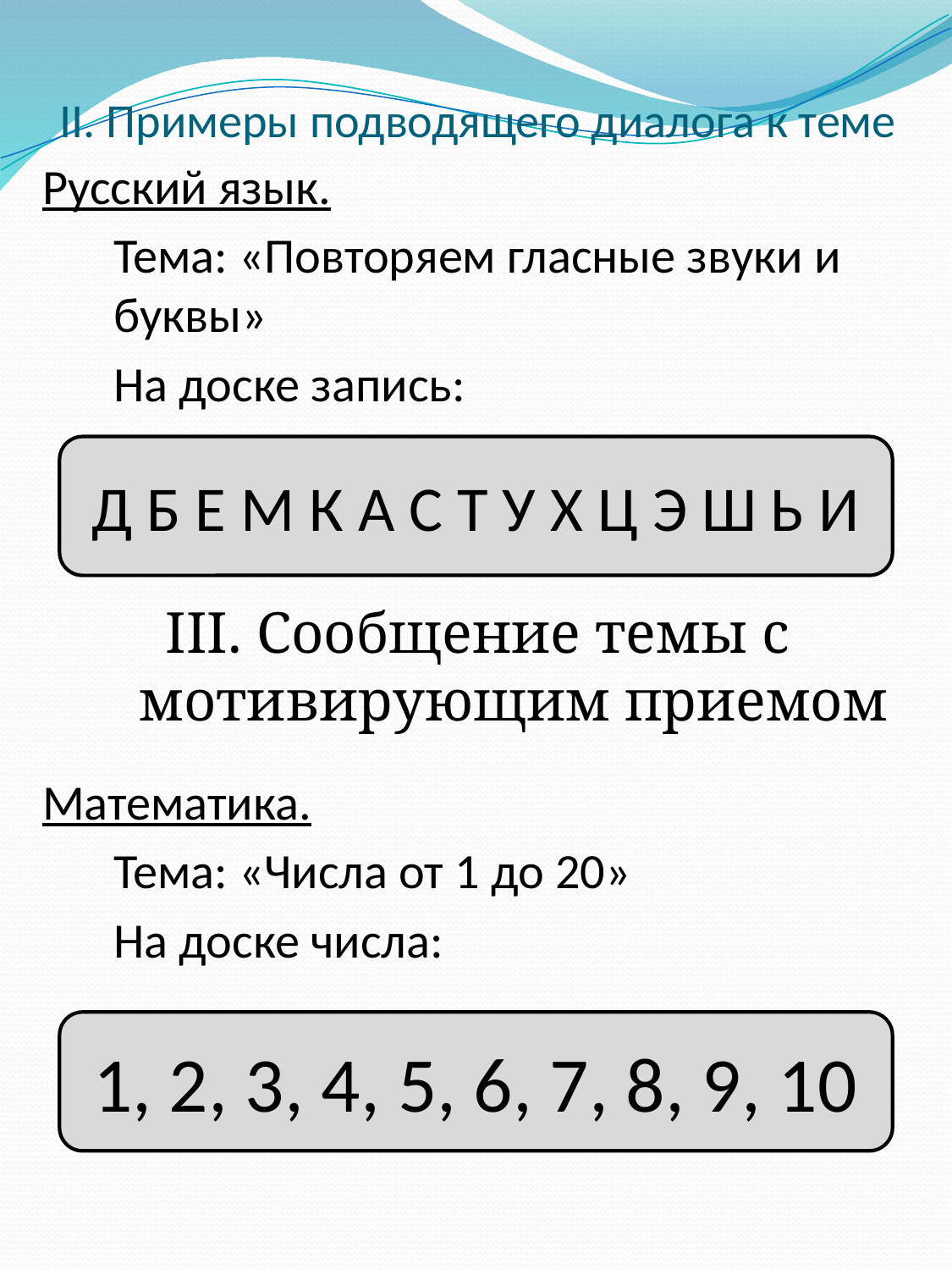

# II. Примеры подводящего диалога к теме
Русский язык.
	Тема: «Повторяем гласные звуки и буквы»
	На доске запись:

Д Б Е М К А С Т У Х Ц Э Ш Ь И
III. Сообщение темы с мотивирующим приемом
Математика.
	Тема: «Числа от 1 до 20»
	На доске числа:
1, 2, 3, 4, 5, 6, 7, 8, 9, 10